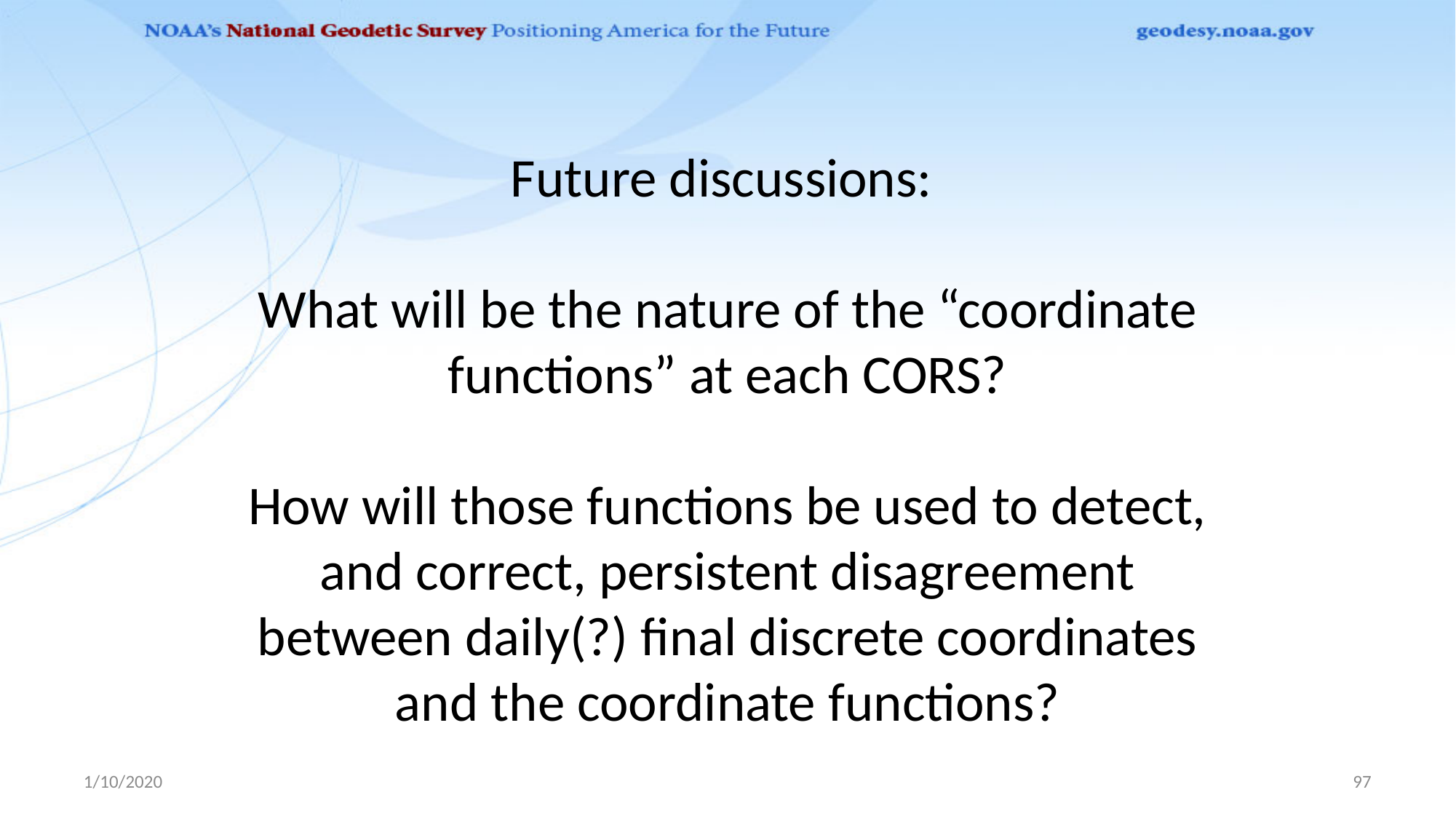

# Future discussions: What will be the nature of the “coordinate functions” at each CORS? How will those functions be used to detect, and correct, persistent disagreement between daily(?) final discrete coordinates and the coordinate functions?
1/10/2020
97